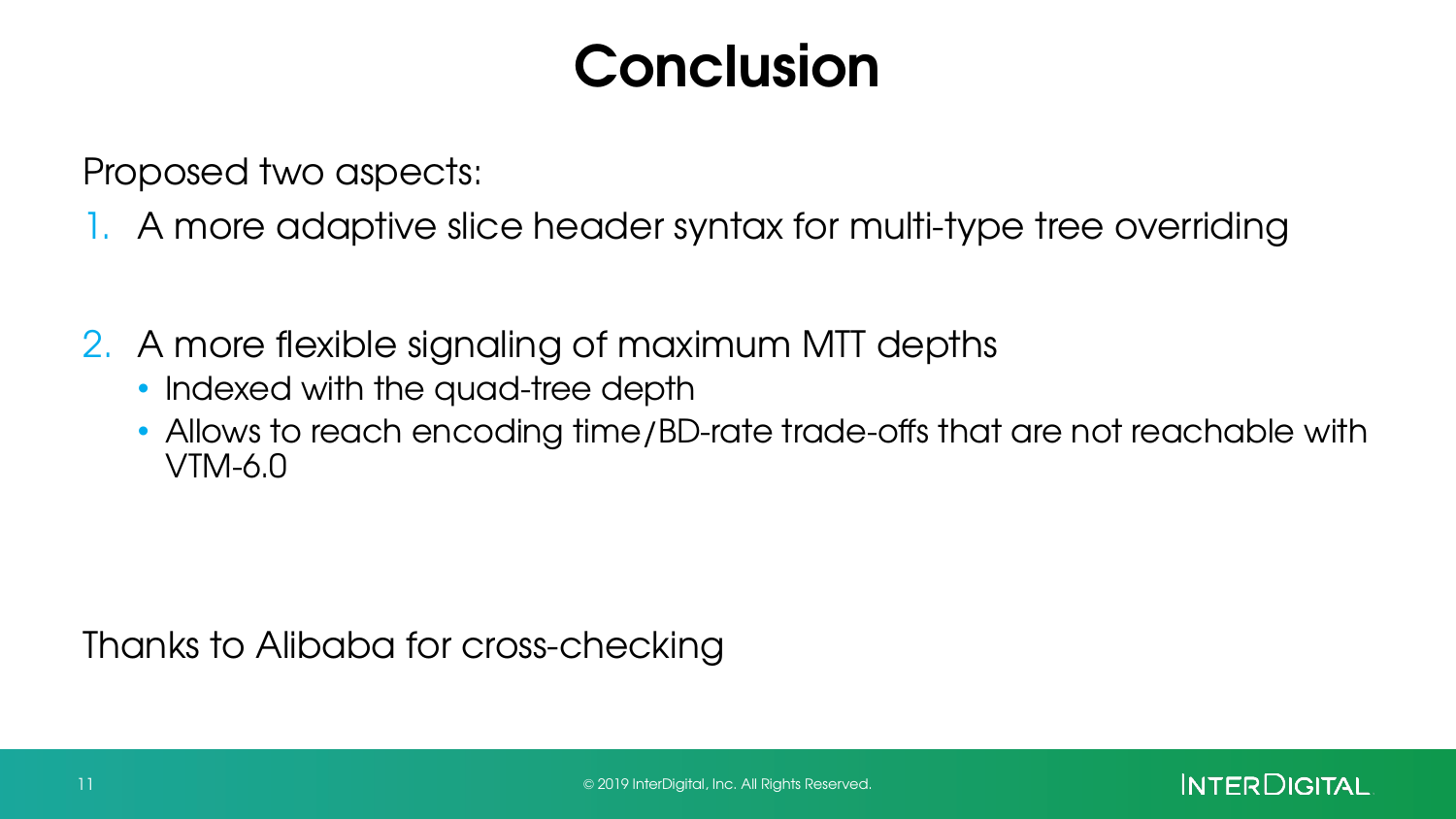

# Conclusion
Proposed two aspects:
A more adaptive slice header syntax for multi-type tree overriding

A more flexible signaling of maximum MTT depths
Indexed with the quad-tree depth
Allows to reach encoding time/BD-rate trade-offs that are not reachable with VTM-6.0

Thanks to Alibaba for cross-checking
11
© 2019 InterDigital, Inc. All Rights Reserved.